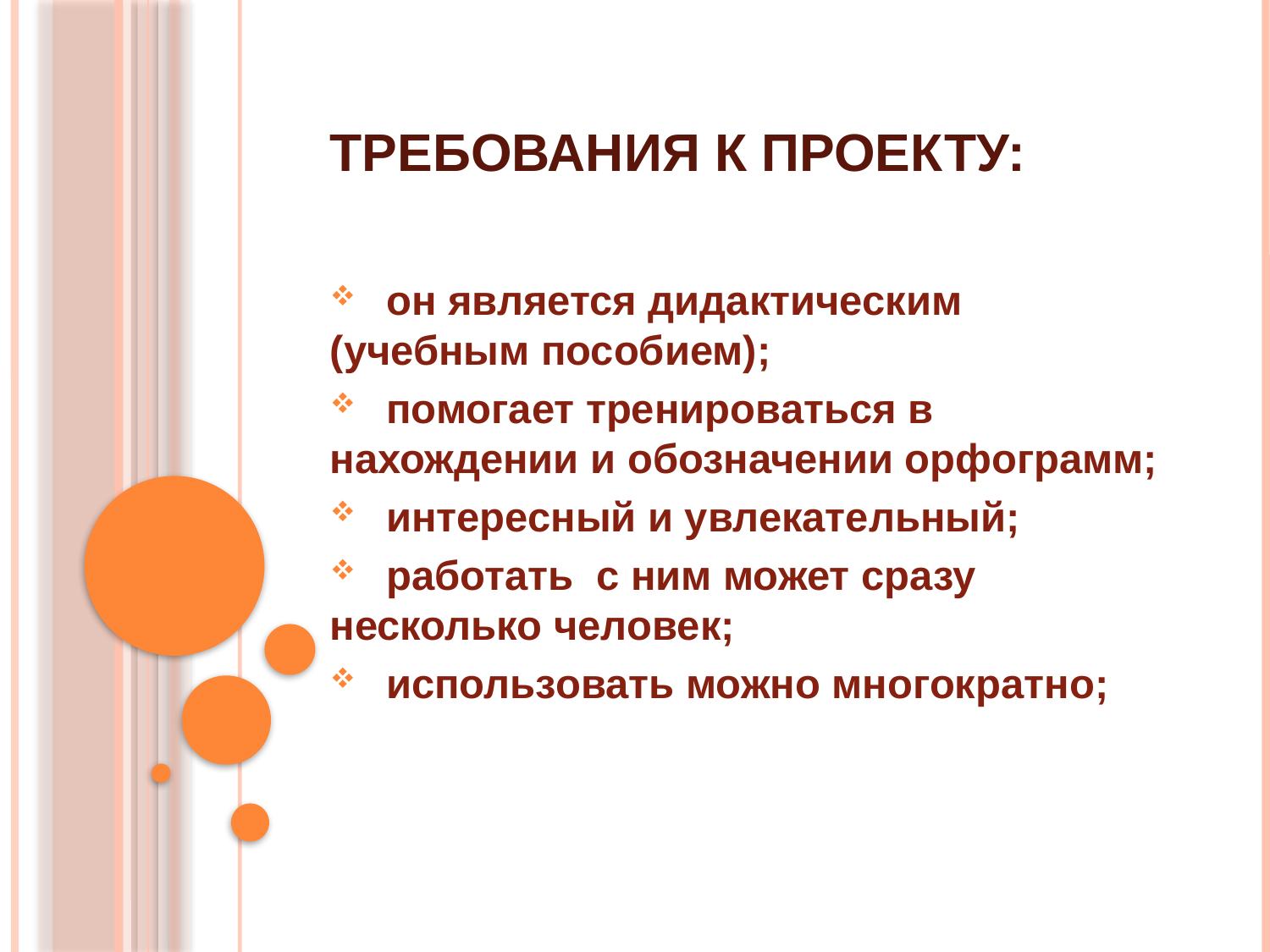

# Требования к проекту:
   он является дидактическим (учебным пособием);
   помогает тренироваться в нахождении и обозначении орфограмм;
   интересный и увлекательный;
   работать  с ним может сразу несколько человек;
   использовать можно многократно;